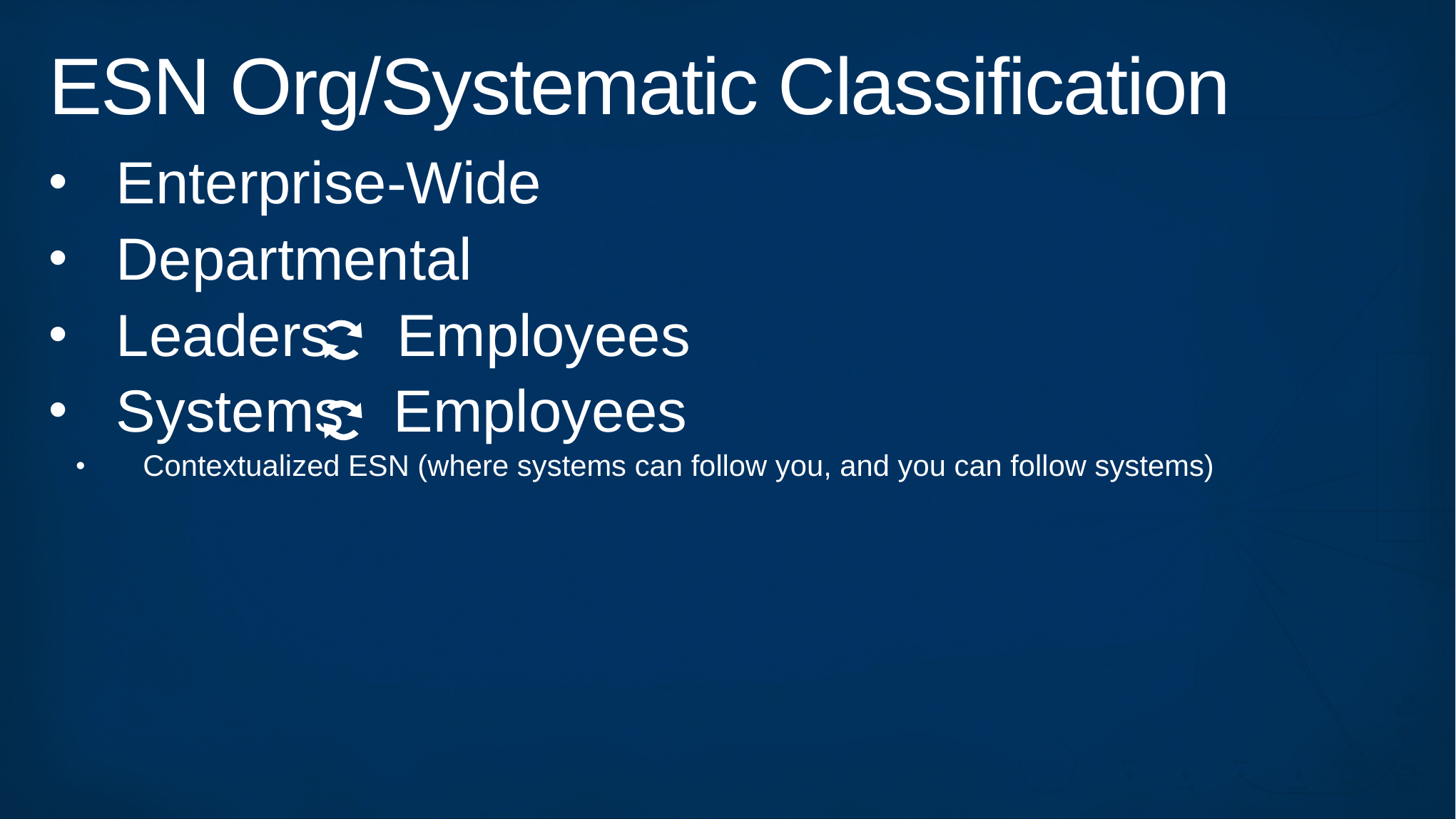

# ESN Org/Systematic Classification
Enterprise-Wide
Departmental
Leaders    Employees
Systems   Employees
Contextualized ESN (where systems can follow you, and you can follow systems)